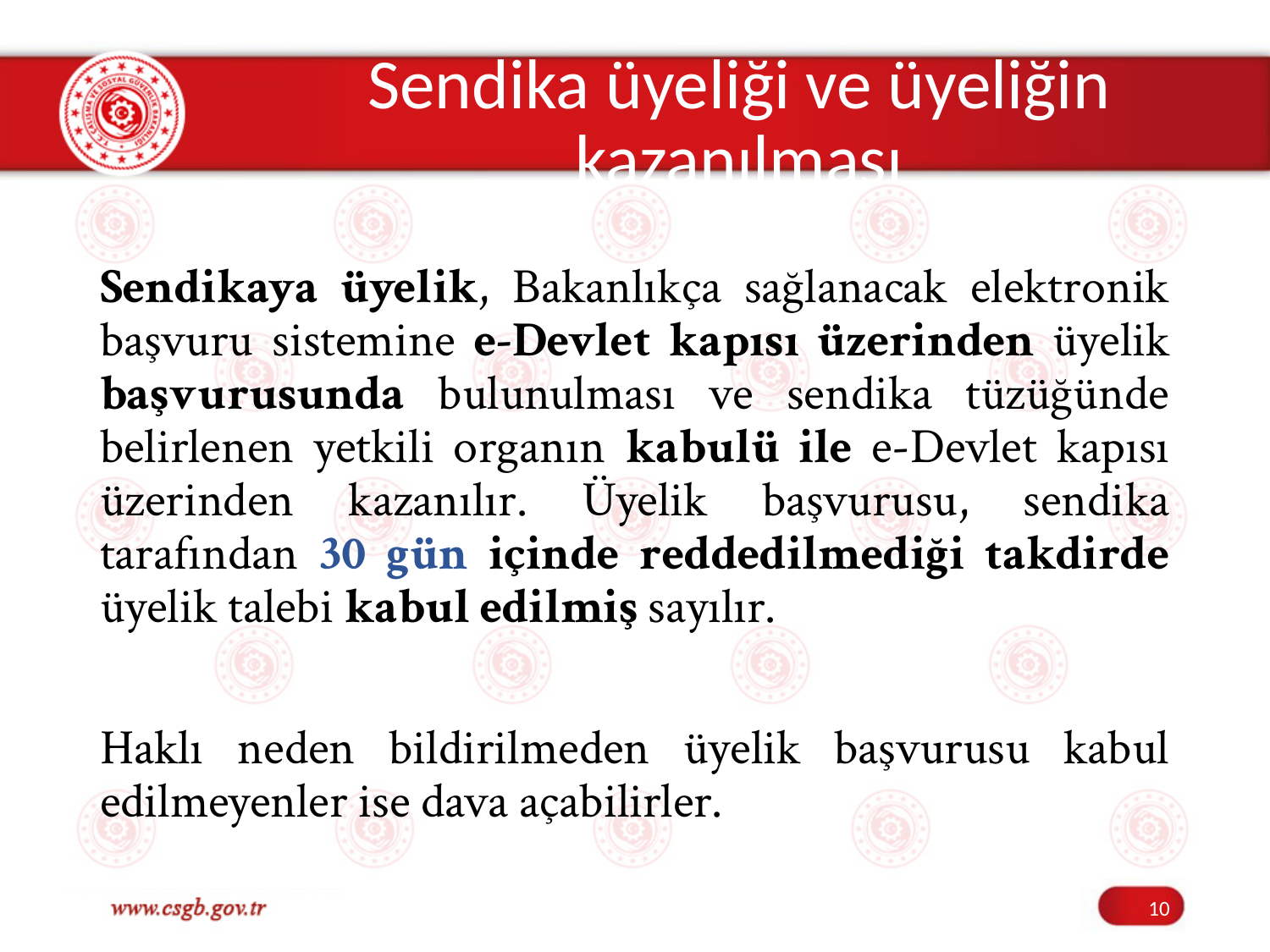

# Sendika üyeliği ve üyeliğin kazanılması
Sendikaya üyelik, Bakanlıkça sağlanacak elektronik başvuru sistemine e-Devlet kapısı üzerinden üyelik başvurusunda bulunulması ve sendika tüzüğünde belirlenen yetkili organın kabulü ile e-Devlet kapısı üzerinden kazanılır. Üyelik başvurusu, sendika tarafından 30 gün içinde reddedilmediği takdirde üyelik talebi kabul edilmiş sayılır.

Haklı neden bildirilmeden üyelik başvurusu kabul edilmeyenler ise dava açabilirler.
10